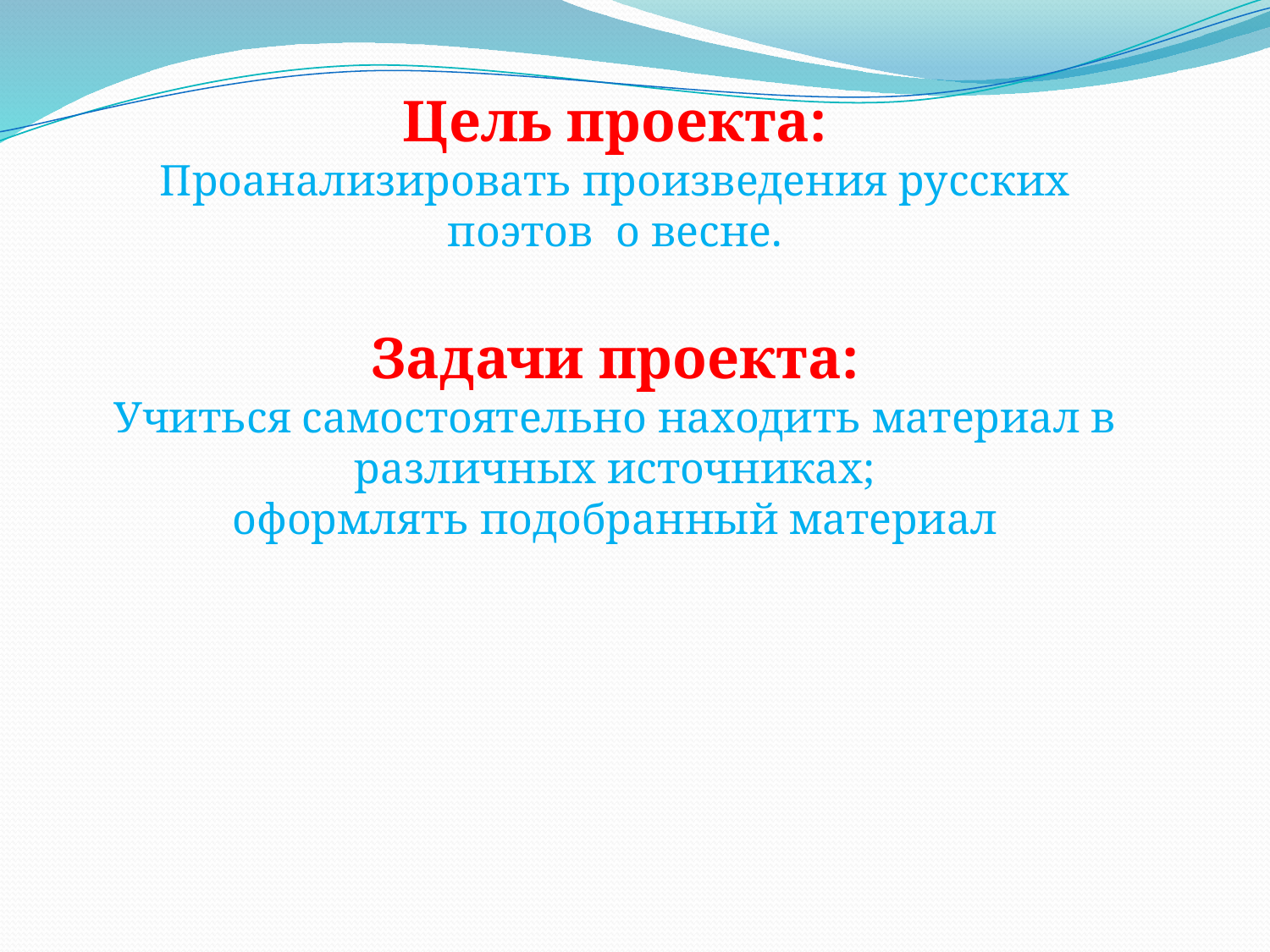

Цель проекта:
Проанализировать произведения русских поэтов  о весне.

Задачи проекта:
Учиться самостоятельно находить материал в различных источниках;
оформлять подобранный материал